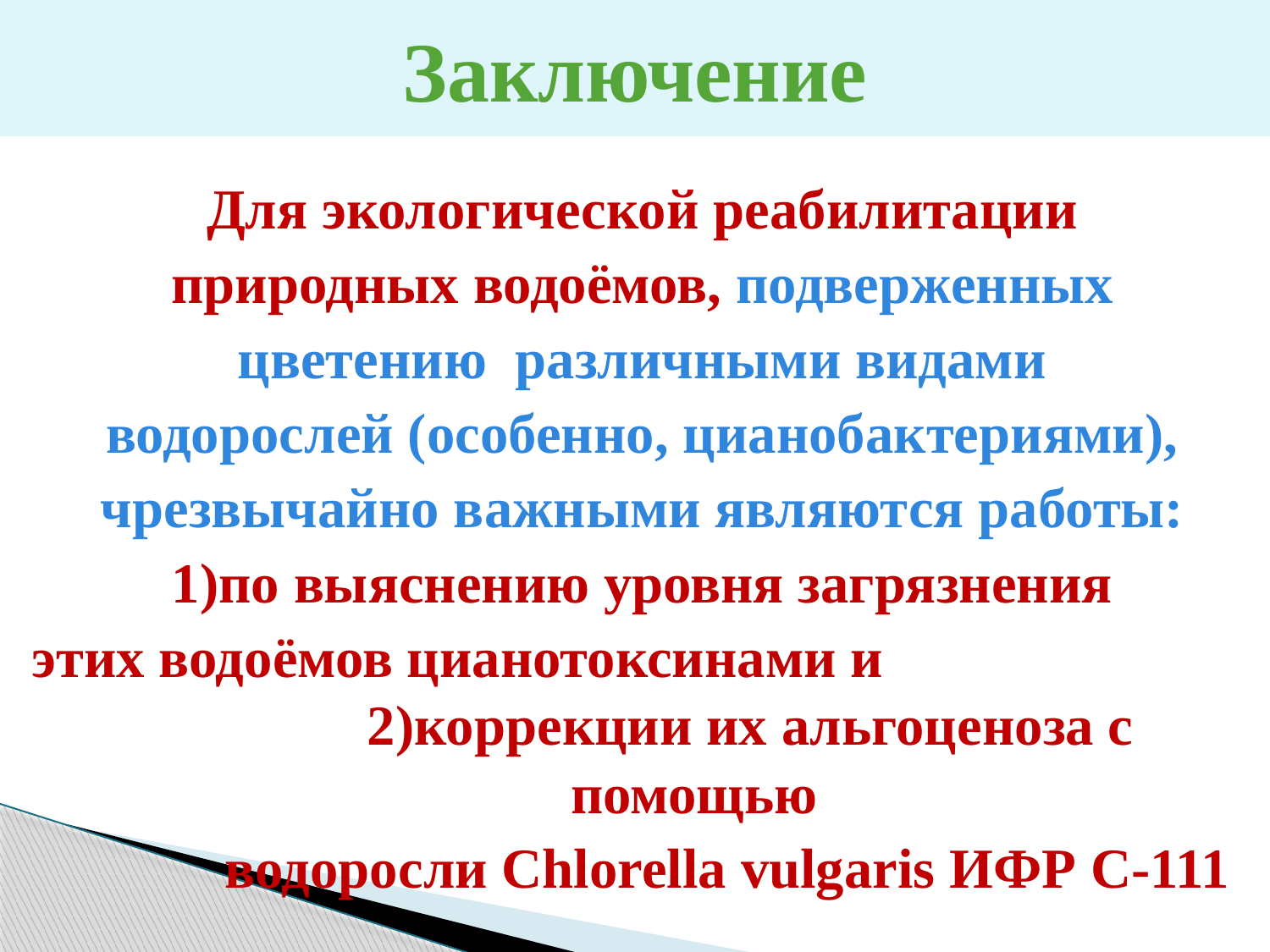

# Заключение
Для экологической реабилитации
природных водоёмов, подверженных
цветению  различными видами
водорослей (особенно, цианобактериями),
чрезвычайно важными являются работы:
1)по выяснению уровня загрязнения
этих водоёмов цианотоксинами и                                   2)коррекции их альгоценоза с помощью
            водоросли Chlorella vulgaris ИФР С-111